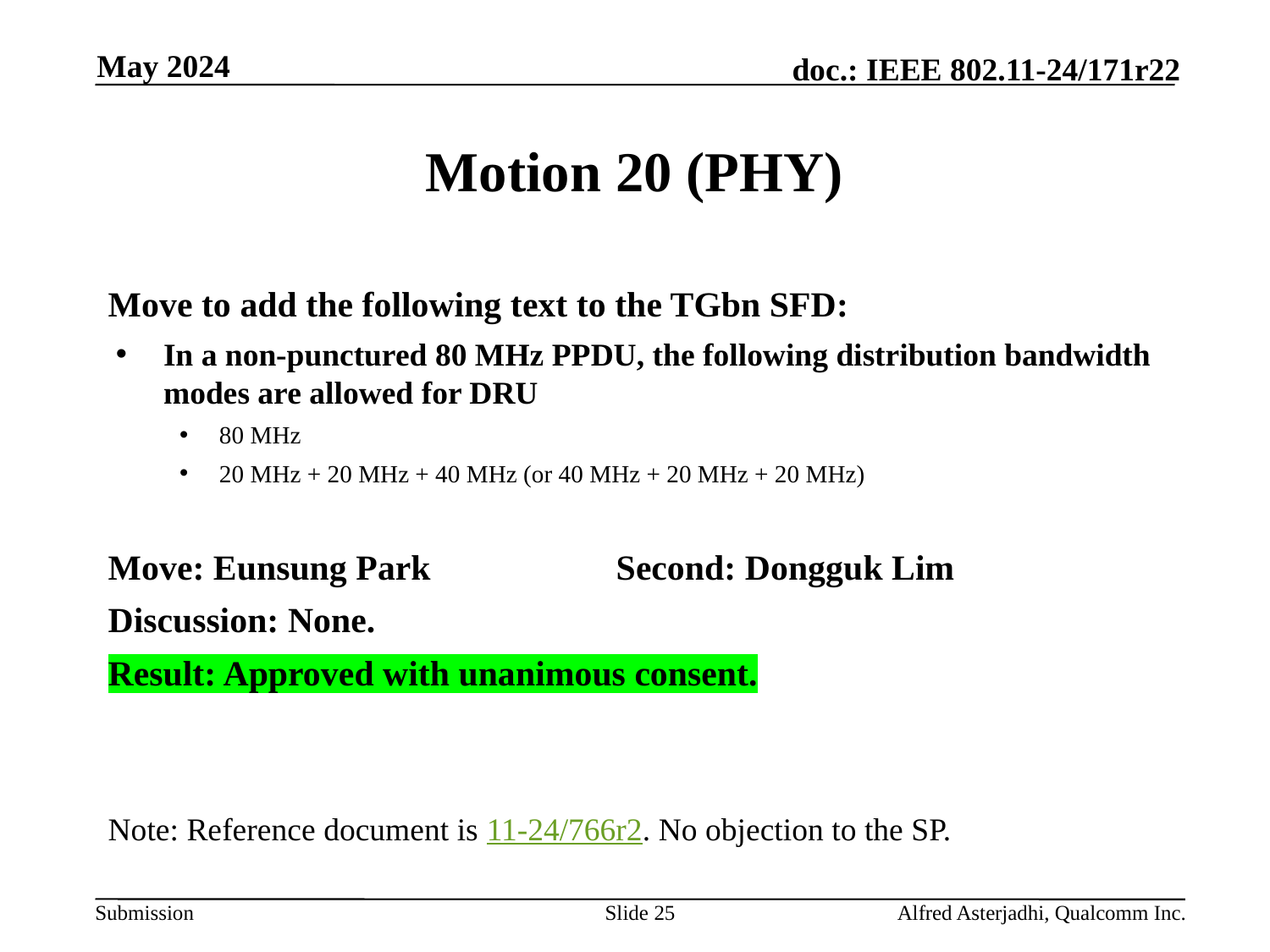

May 2024
# Motion 20 (PHY)
Move to add the following text to the TGbn SFD:
In a non-punctured 80 MHz PPDU, the following distribution bandwidth modes are allowed for DRU
80 MHz
20 MHz + 20 MHz + 40 MHz (or 40 MHz + 20 MHz + 20 MHz)

Move: Eunsung Park		Second: Dongguk Lim
Discussion: None.
Result: Approved with unanimous consent.

Note: Reference document is 11-24/766r2. No objection to the SP.

Slide 25
Alfred Asterjadhi, Qualcomm Inc.